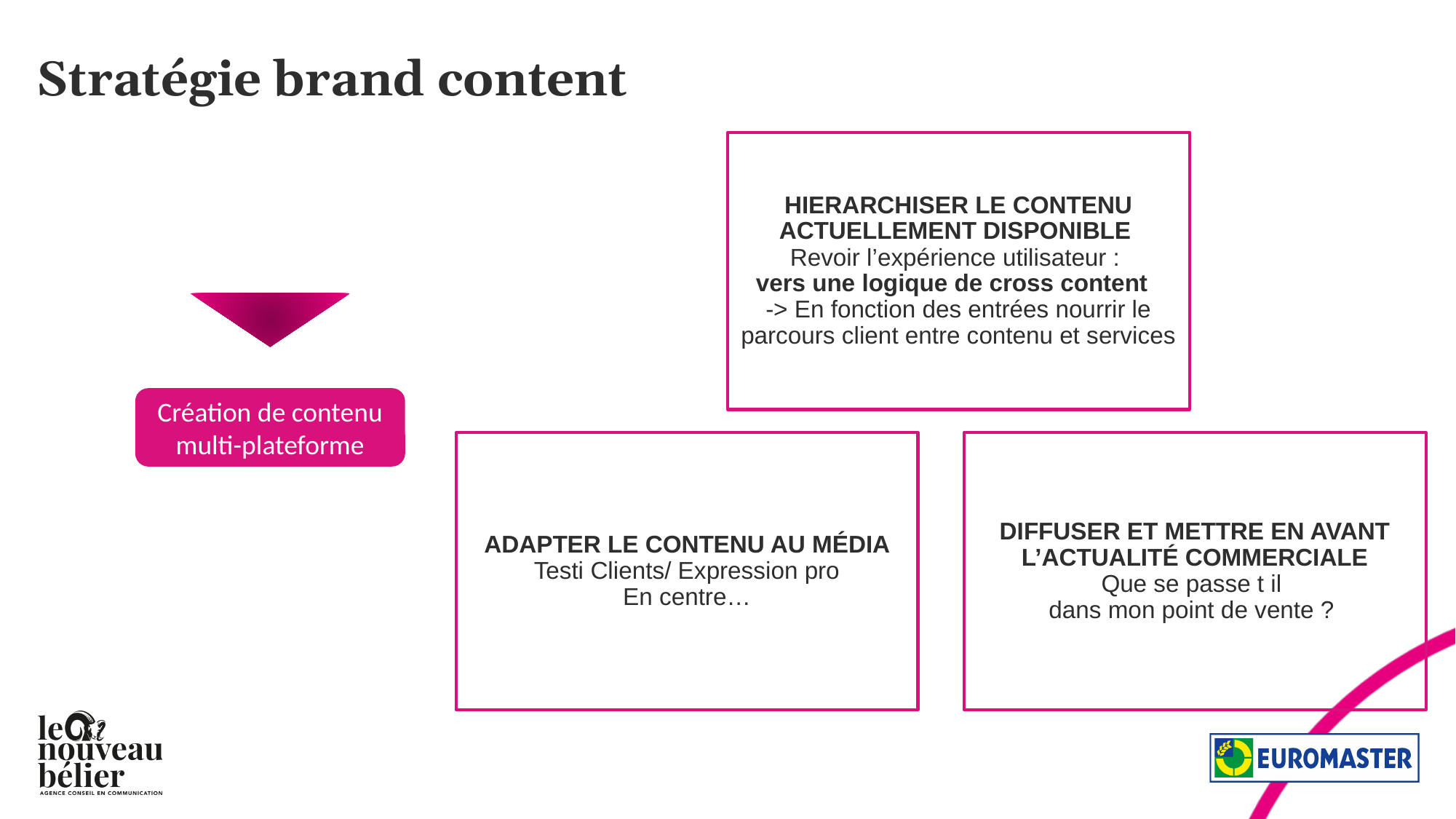

# Stratégie brand content

HIERARCHISER LE CONTENU ACTUELLEMENT DISPONIBLE
Revoir l’expérience utilisateur :
vers une logique de cross content
-> En fonction des entrées nourrir le parcours client entre contenu et services

Création de contenu multi-plateforme

ADAPTER LE CONTENU AU MÉDIA Testi Clients/ Expression pro
En centre…

DIFFUSER ET METTRE EN AVANT L’ACTUALITÉ COMMERCIALE
Que se passe t il
dans mon point de vente ?